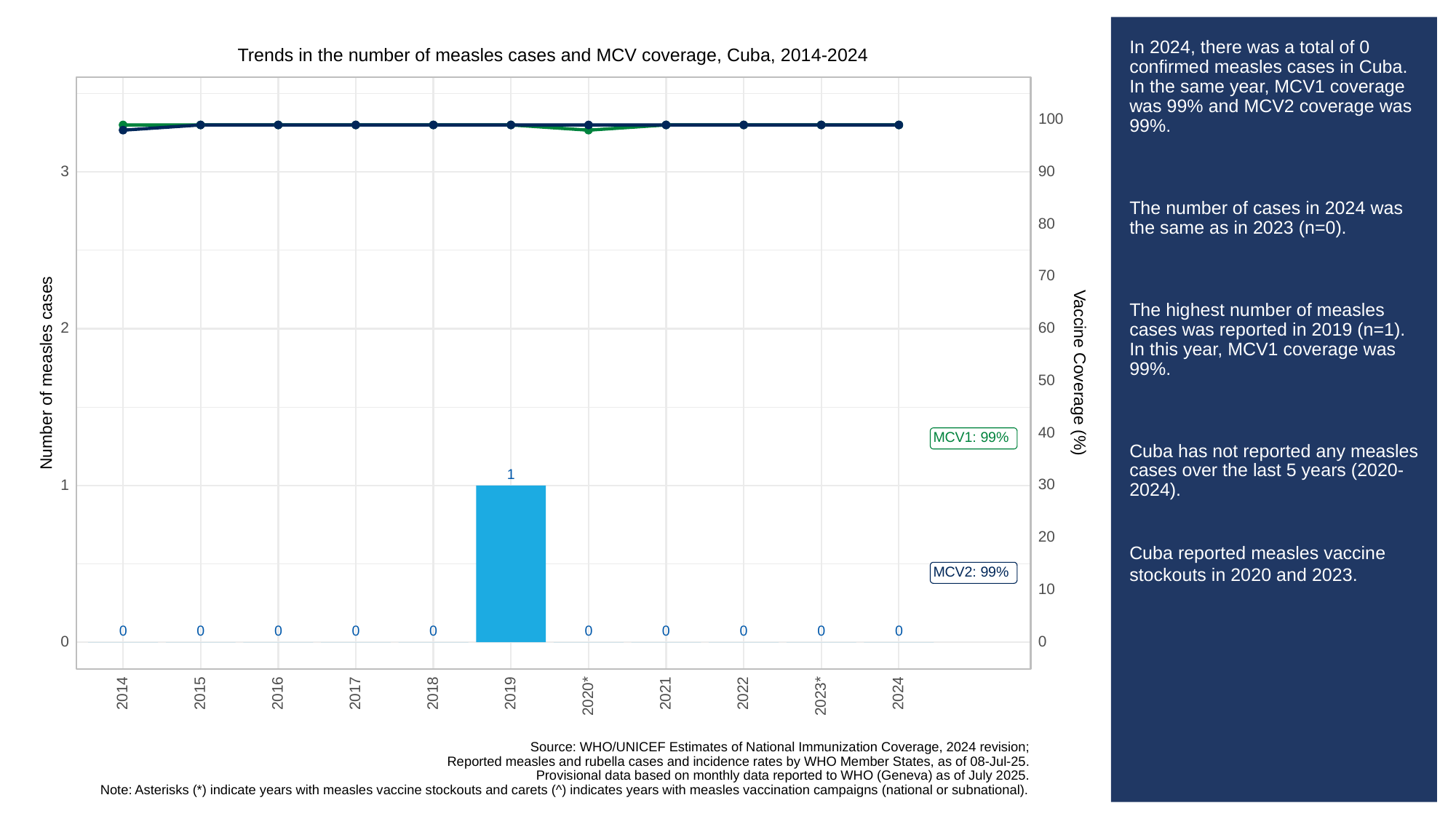

# In 2024, there was a total of 0 confirmed measles cases in Cuba. In the same year, MCV1 coverage was 99% and MCV2 coverage was 99%.

The number of cases in 2024 was the same as in 2023 (n=0).

The highest number of measles cases was reported in 2019 (n=1). In this year, MCV1 coverage was 99%.

Cuba has not reported any measles cases over the last 5 years (2020-2024).

Cuba reported measles vaccine stockouts in 2020 and 2023.

Trends in the number of measles cases and MCV coverage, Cuba, 2014-2024

100

3
90

80

70
60
2

Vaccine Coverage (%)
Number of measles cases
50

40

MCV1: 99%
1
30
1

20

MCV2: 99%
10
0
0
0
0
0
0
0
0
0
0
0
0

2014
2015
2016
2017
2018
2019
2021
2022
2024
2023*
2020*
Source: WHO/UNICEF Estimates of National Immunization Coverage, 2024 revision;
Reported measles and rubella cases and incidence rates by WHO Member States, as of 08-Jul-25.
Provisional data based on monthly data reported to WHO (Geneva) as of July 2025.
Note: Asterisks (*) indicate years with measles vaccine stockouts and carets (^) indicates years with measles vaccination campaigns (national or subnational).